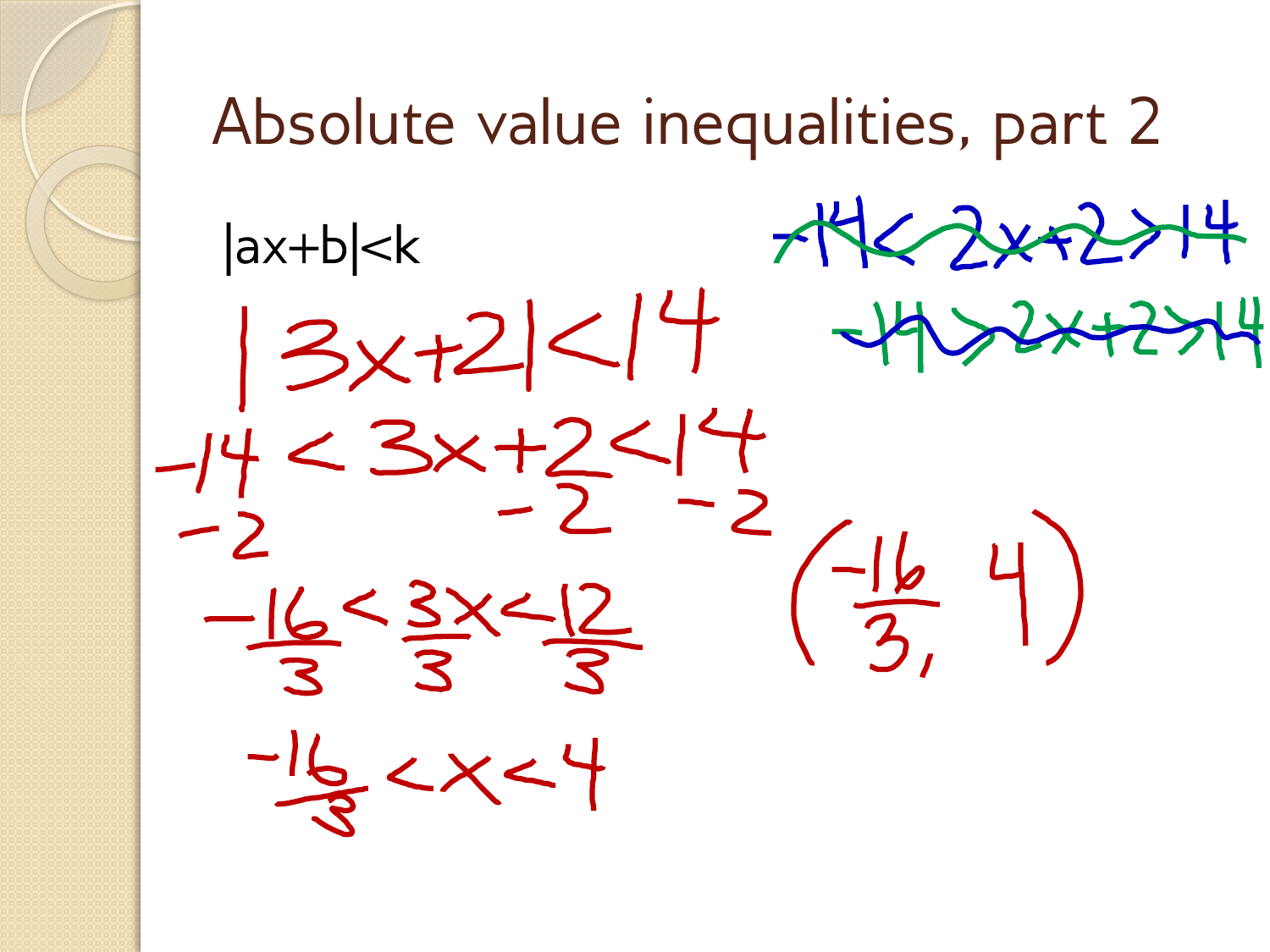

# Absolute value inequalities, part 2

|ax+b|<k